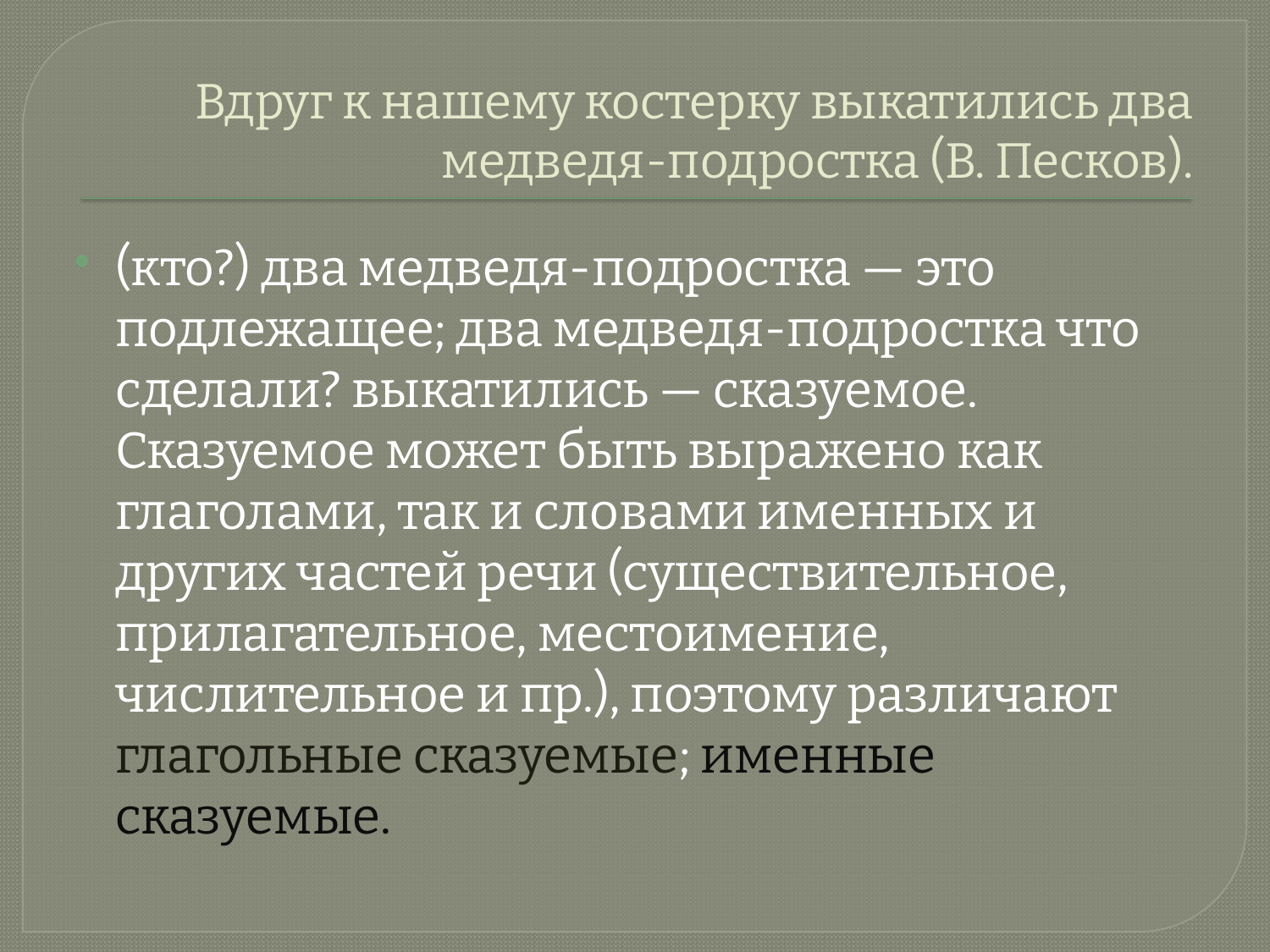

# Вдруг к нашему костерку выкатились два медведя-подростка (В. Песков).
(кто?) два медведя-подростка — это подлежащее; два медведя-подростка что сделали? выкатились — сказуемое. Сказуемое может быть выражено как глаголами, так и словами именных и других частей речи (существительное, прилагательное, местоимение, числительное и пр.), поэтому различают глагольные сказуемые; именные сказуемые.